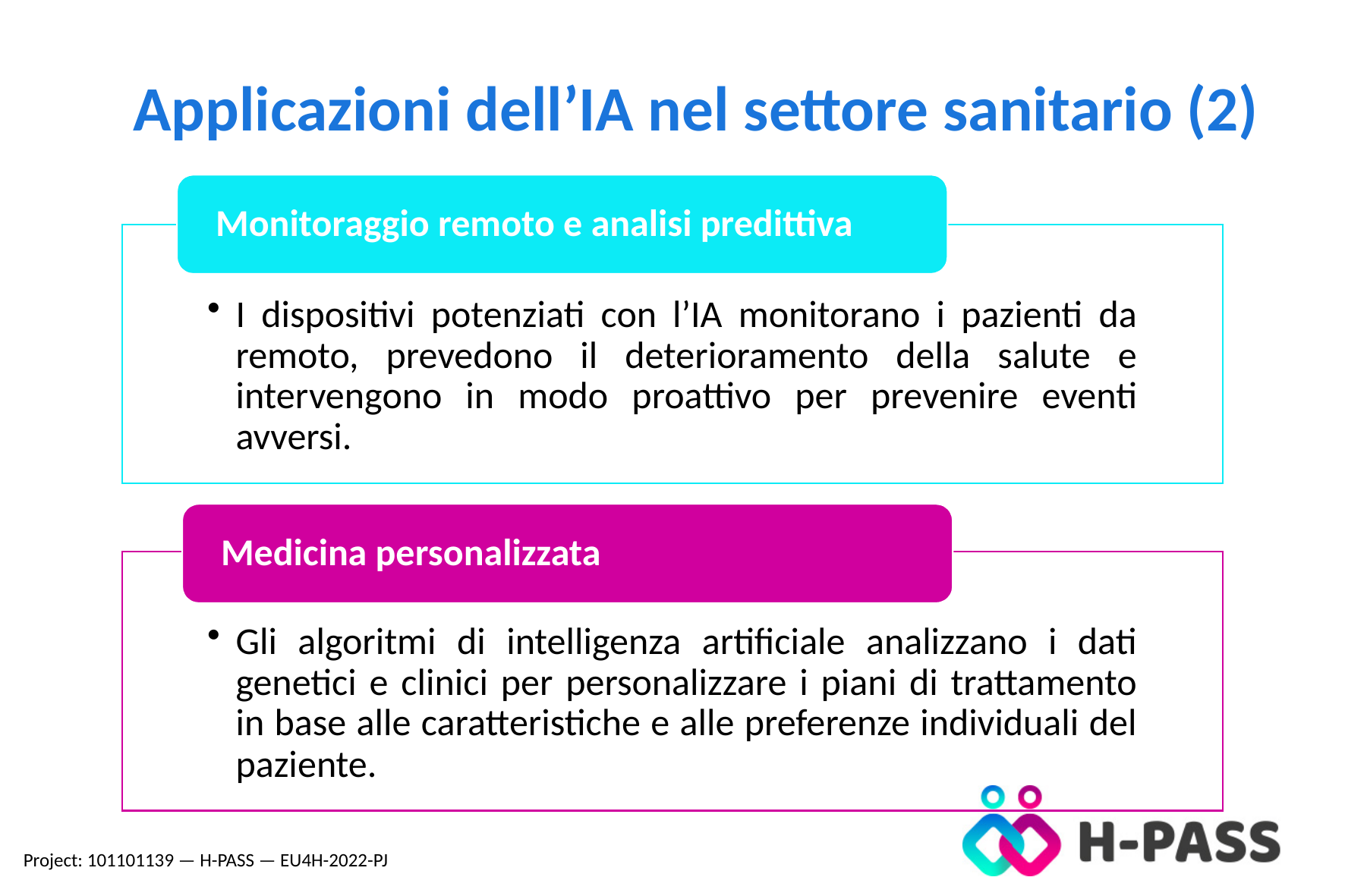

Applicazioni dell’IA nel settore sanitario (2)
I dispositivi potenziati con l’IA monitorano i pazienti da remoto, prevedono il deterioramento della salute e intervengono in modo proattivo per prevenire eventi avversi.
Monitoraggio remoto e analisi predittiva
Gli algoritmi di intelligenza artificiale analizzano i dati genetici e clinici per personalizzare i piani di trattamento in base alle caratteristiche e alle preferenze individuali del paziente.
Medicina personalizzata
Project: 101101139 — H-PASS — EU4H-2022-PJ